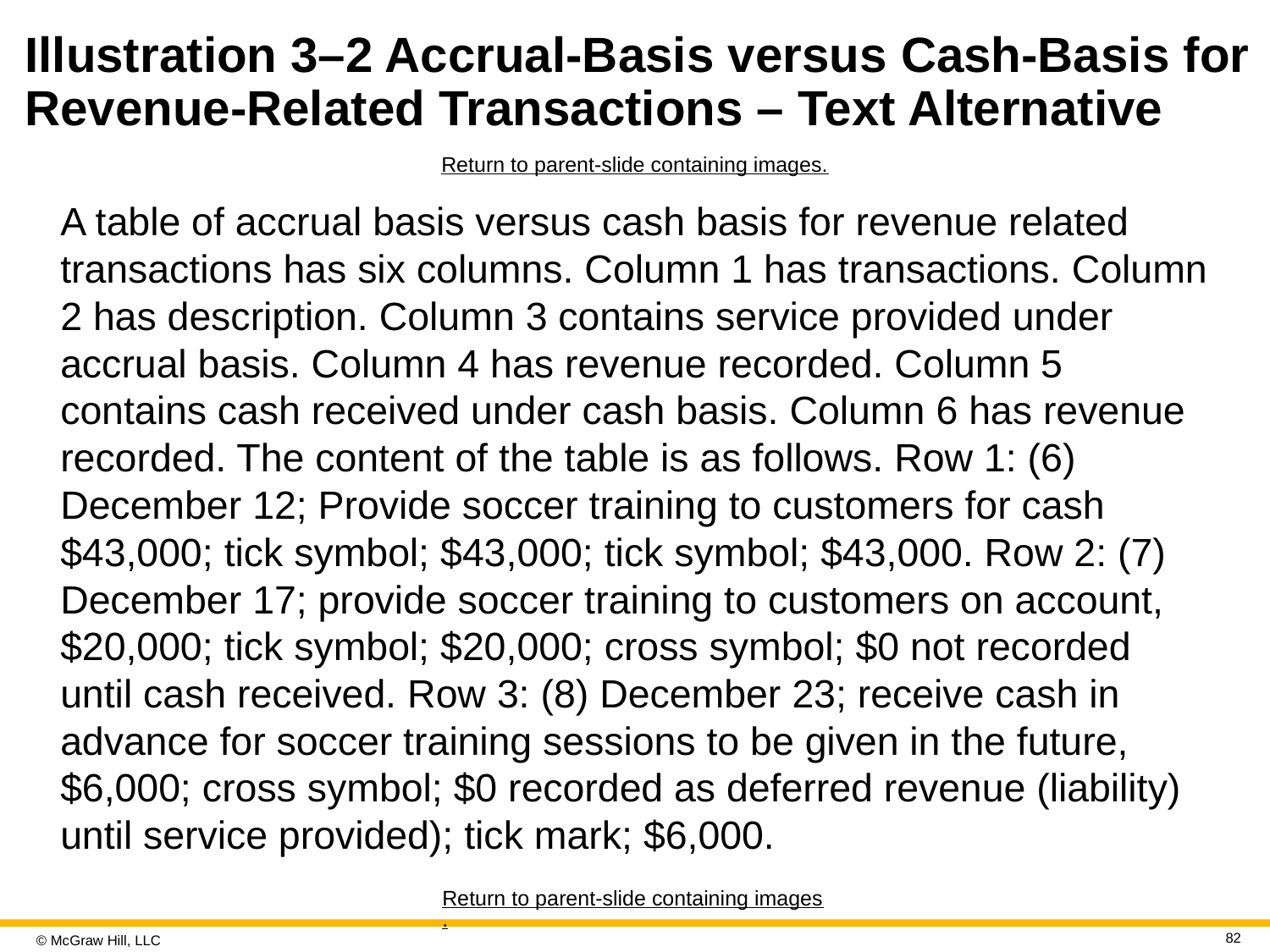

# Illustration 3–2 Accrual-Basis versus Cash-Basis for Revenue-Related Transactions – Text Alternative
Return to parent-slide containing images.
A table of accrual basis versus cash basis for revenue related transactions has six columns. Column 1 has transactions. Column 2 has description. Column 3 contains service provided under accrual basis. Column 4 has revenue recorded. Column 5 contains cash received under cash basis. Column 6 has revenue recorded. The content of the table is as follows. Row 1: (6) December 12; Provide soccer training to customers for cash $43,000; tick symbol; $43,000; tick symbol; $43,000. Row 2: (7) December 17; provide soccer training to customers on account, $20,000; tick symbol; $20,000; cross symbol; $0 not recorded until cash received. Row 3: (8) December 23; receive cash in advance for soccer training sessions to be given in the future, $6,000; cross symbol; $0 recorded as deferred revenue (liability) until service provided); tick mark; $6,000.
Return to parent-slide containing images.
82